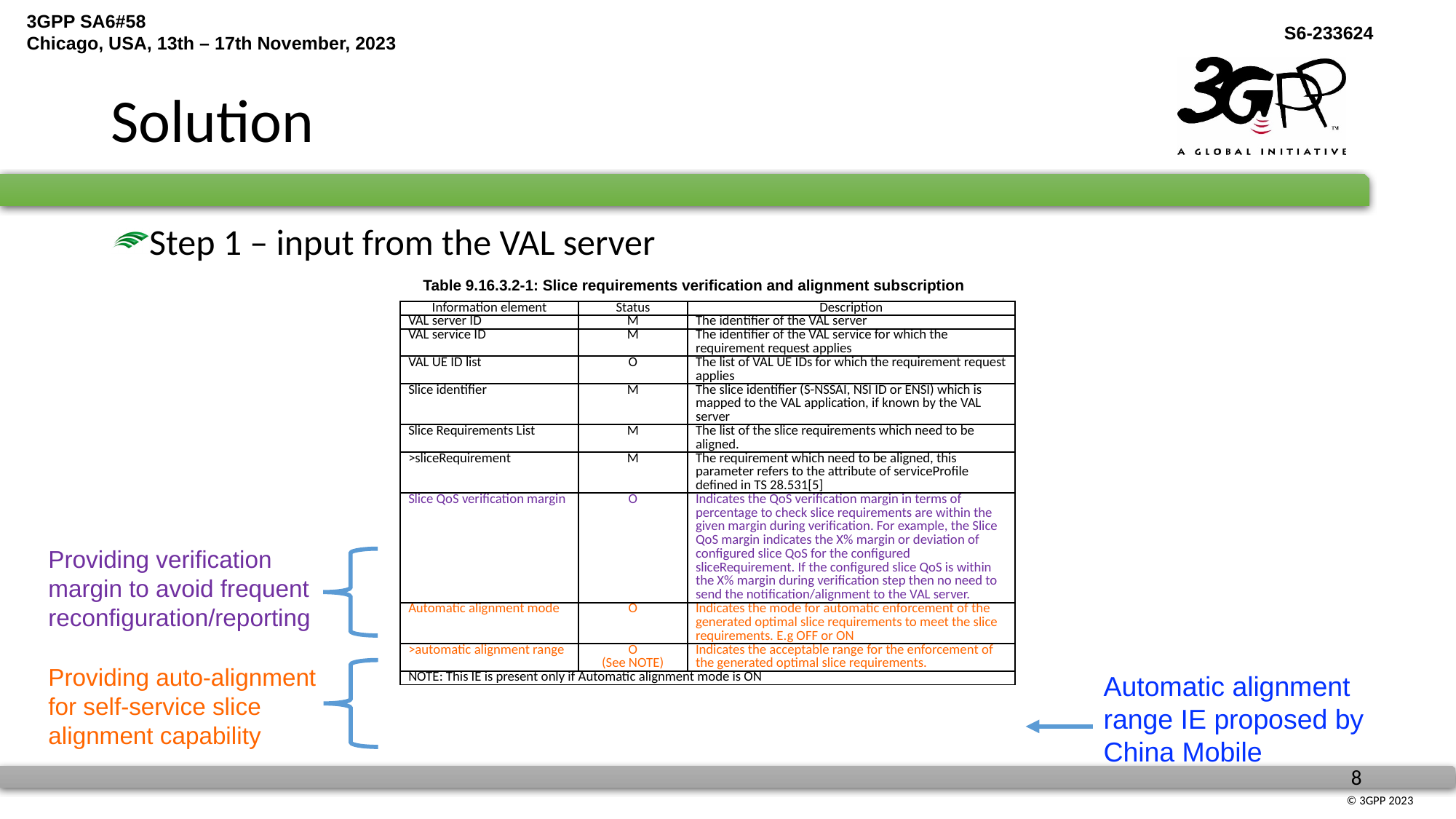

# Solution
Step 1 – input from the VAL server
Table 9.16.3.2-1: Slice requirements verification and alignment subscription

| Information element | Status | Description |
| --- | --- | --- |
| VAL server ID | M | The identifier of the VAL server |
| VAL service ID | M | The identifier of the VAL service for which the requirement request applies |
| VAL UE ID list | O | The list of VAL UE IDs for which the requirement request applies |
| Slice identifier | M | The slice identifier (S-NSSAI, NSI ID or ENSI) which is mapped to the VAL application, if known by the VAL server |
| Slice Requirements List | M | The list of the slice requirements which need to be aligned. |
| >sliceRequirement | M | The requirement which need to be aligned, this parameter refers to the attribute of serviceProfile defined in TS 28.531[5] |
| Slice QoS verification margin | O | Indicates the QoS verification margin in terms of percentage to check slice requirements are within the given margin during verification. For example, the Slice QoS margin indicates the X% margin or deviation of configured slice QoS for the configured sliceRequirement. If the configured slice QoS is within the X% margin during verification step then no need to send the notification/alignment to the VAL server. |
| Automatic alignment mode | O | Indicates the mode for automatic enforcement of the generated optimal slice requirements to meet the slice requirements. E.g OFF or ON |
| >automatic alignment range | O (See NOTE) | Indicates the acceptable range for the enforcement of the generated optimal slice requirements. |
| NOTE: This IE is present only if Automatic alignment mode is ON |  |  |
Providing verification margin to avoid frequent reconfiguration/reporting

Providing auto-alignment for self-service slice alignment capability

Automatic alignment range IE proposed by China Mobile